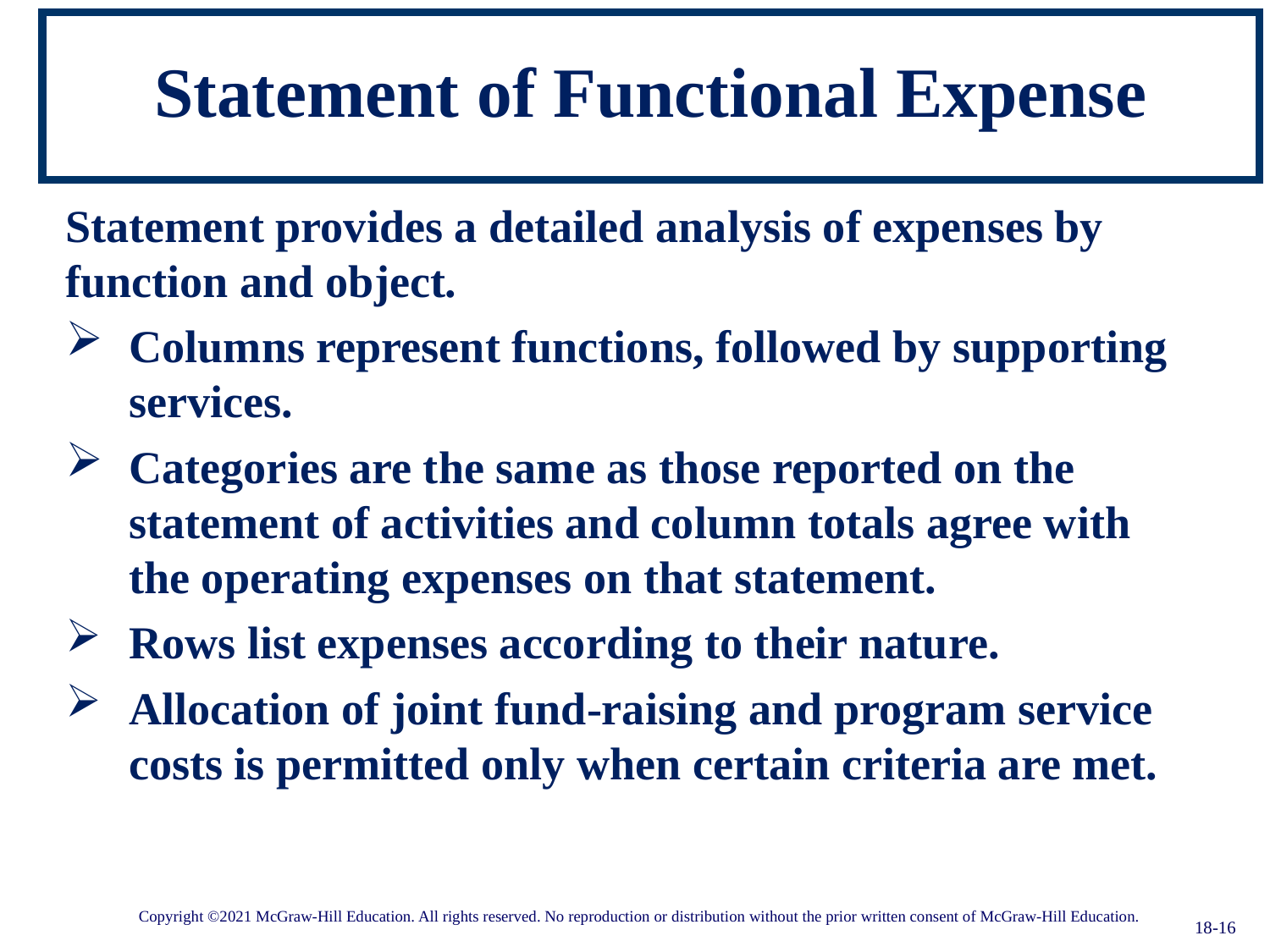

# Statement of Functional Expense
Statement provides a detailed analysis of expenses by function and object.
Columns represent functions, followed by supporting services.
Categories are the same as those reported on the statement of activities and column totals agree with the operating expenses on that statement.
Rows list expenses according to their nature.
Allocation of joint fund-raising and program service costs is permitted only when certain criteria are met.

18-16
Copyright ©2021 McGraw-Hill Education. All rights reserved. No reproduction or distribution without the prior written consent of McGraw-Hill Education.